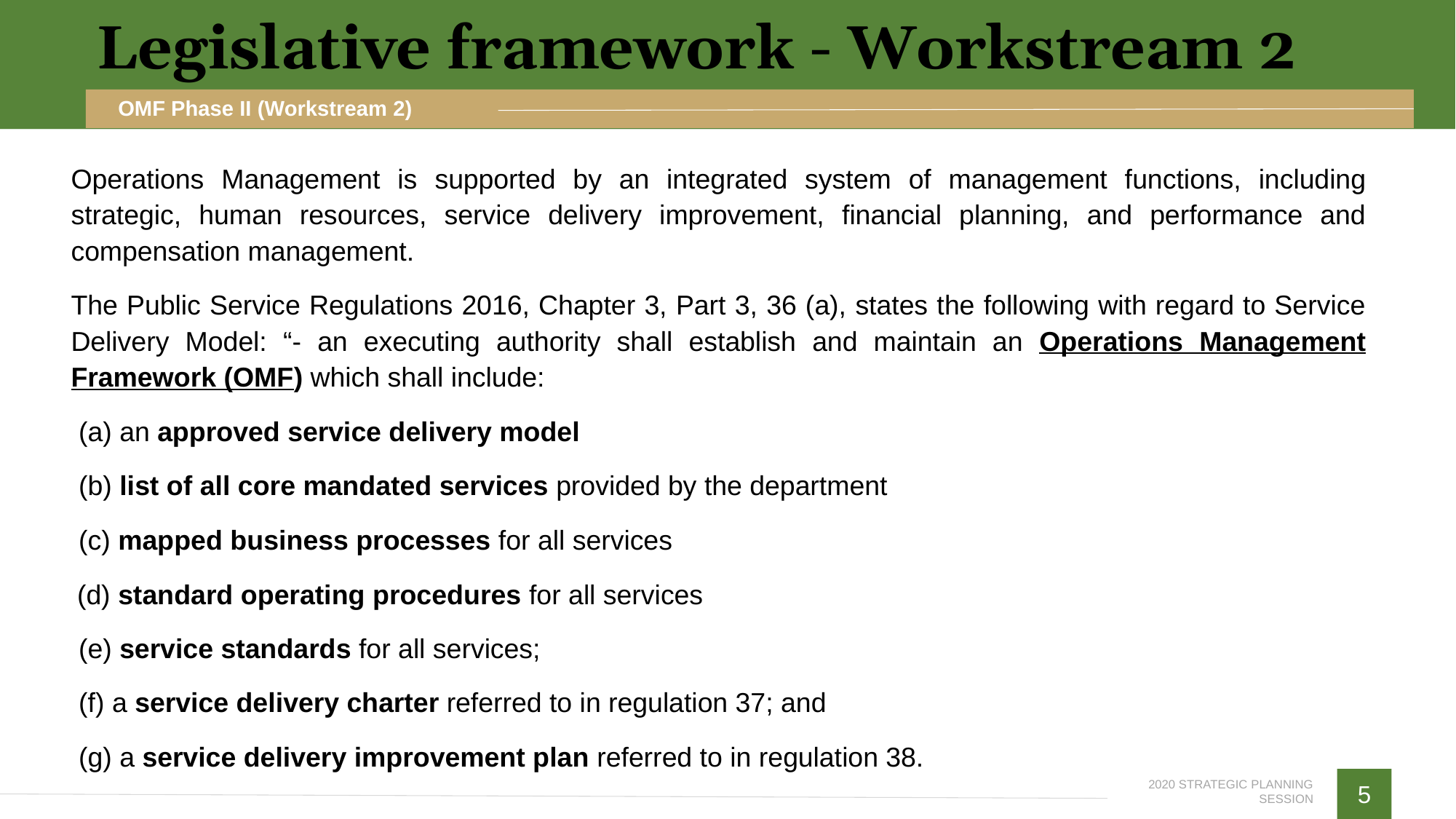

Legislative framework - Workstream 2

OMF Phase II (Workstream 2)
Operations Management is supported by an integrated system of management functions, including strategic, human resources, service delivery improvement, financial planning, and performance and compensation management.
The Public Service Regulations 2016, Chapter 3, Part 3, 36 (a), states the following with regard to Service Delivery Model: “- an executing authority shall establish and maintain an Operations Management Framework (OMF) which shall include:
 (a) an approved service delivery model
 (b) list of all core mandated services provided by the department
 (c) mapped business processes for all services
 (d) standard operating procedures for all services
 (e) service standards for all services;
 (f) a service delivery charter referred to in regulation 37; and
 (g) a service delivery improvement plan referred to in regulation 38.